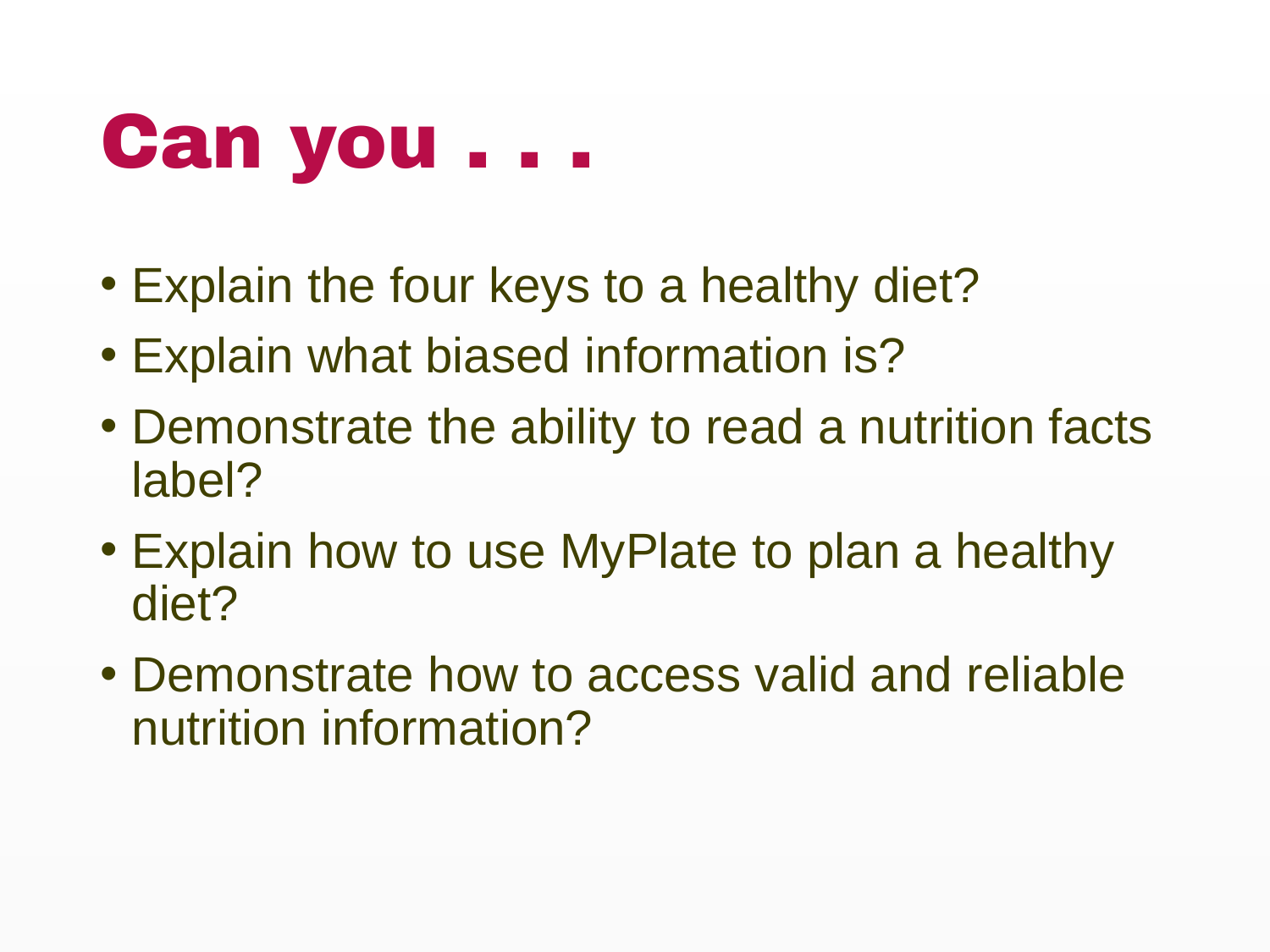

# Can you . . .
Explain the four keys to a healthy diet?
Explain what biased information is?
Demonstrate the ability to read a nutrition facts label?
Explain how to use MyPlate to plan a healthy diet?
Demonstrate how to access valid and reliable nutrition information?